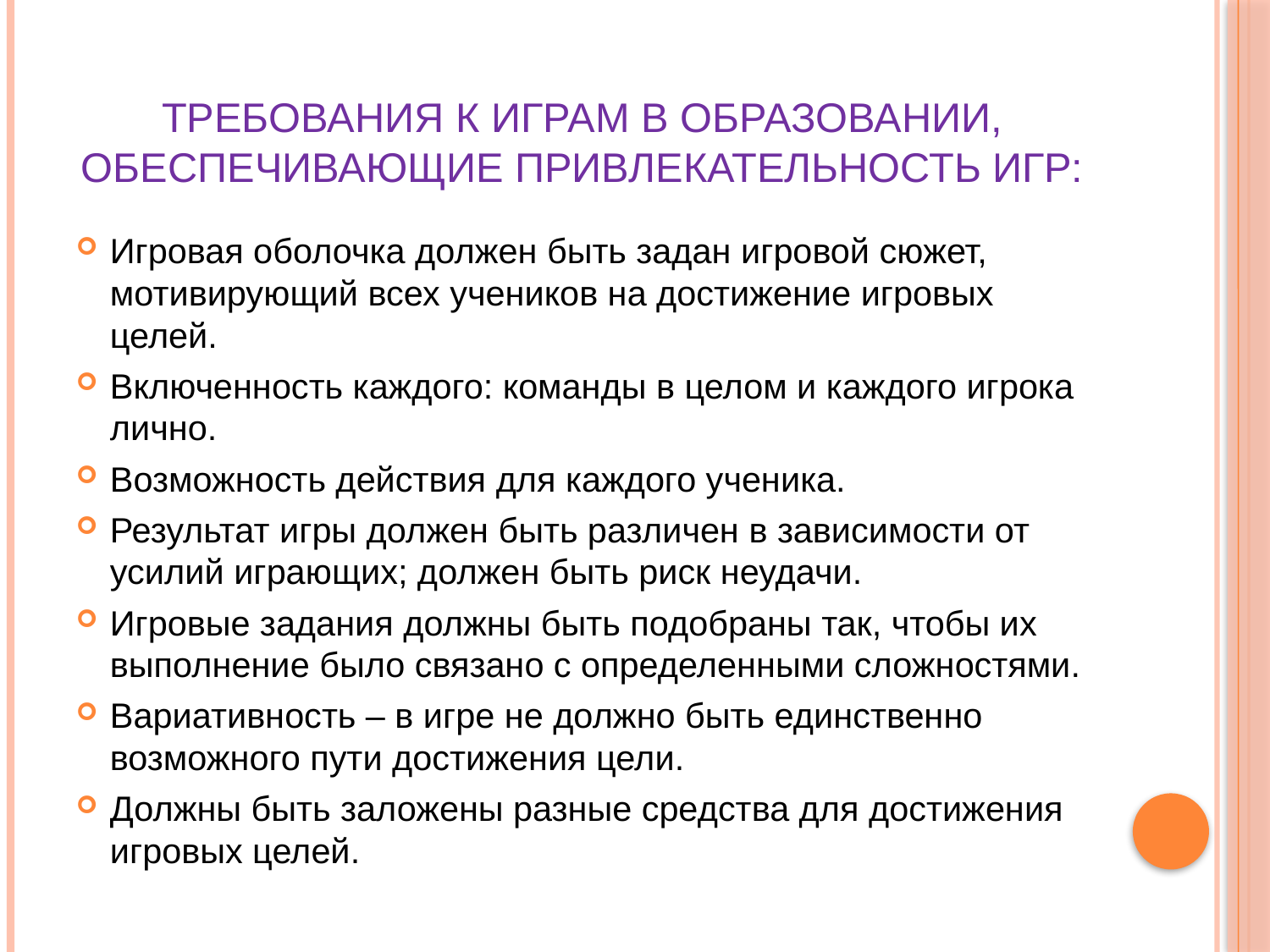

# Требования к играм в образовании, обеспечивающие привлекательность игр:
Игровая оболочка должен быть задан игровой сюжет, мотивирующий всех учеников на достижение игровых целей.
Включенность каждого: команды в целом и каждого игрока лично.
Возможность действия для каждого ученика.
Результат игры должен быть различен в зависимости от усилий играющих; должен быть риск неудачи.
Игровые задания должны быть подобраны так, чтобы их выполнение было связано с определенными сложностями.
Вариативность – в игре не должно быть единственно возможного пути достижения цели.
Должны быть заложены разные средства для достижения игровых целей.